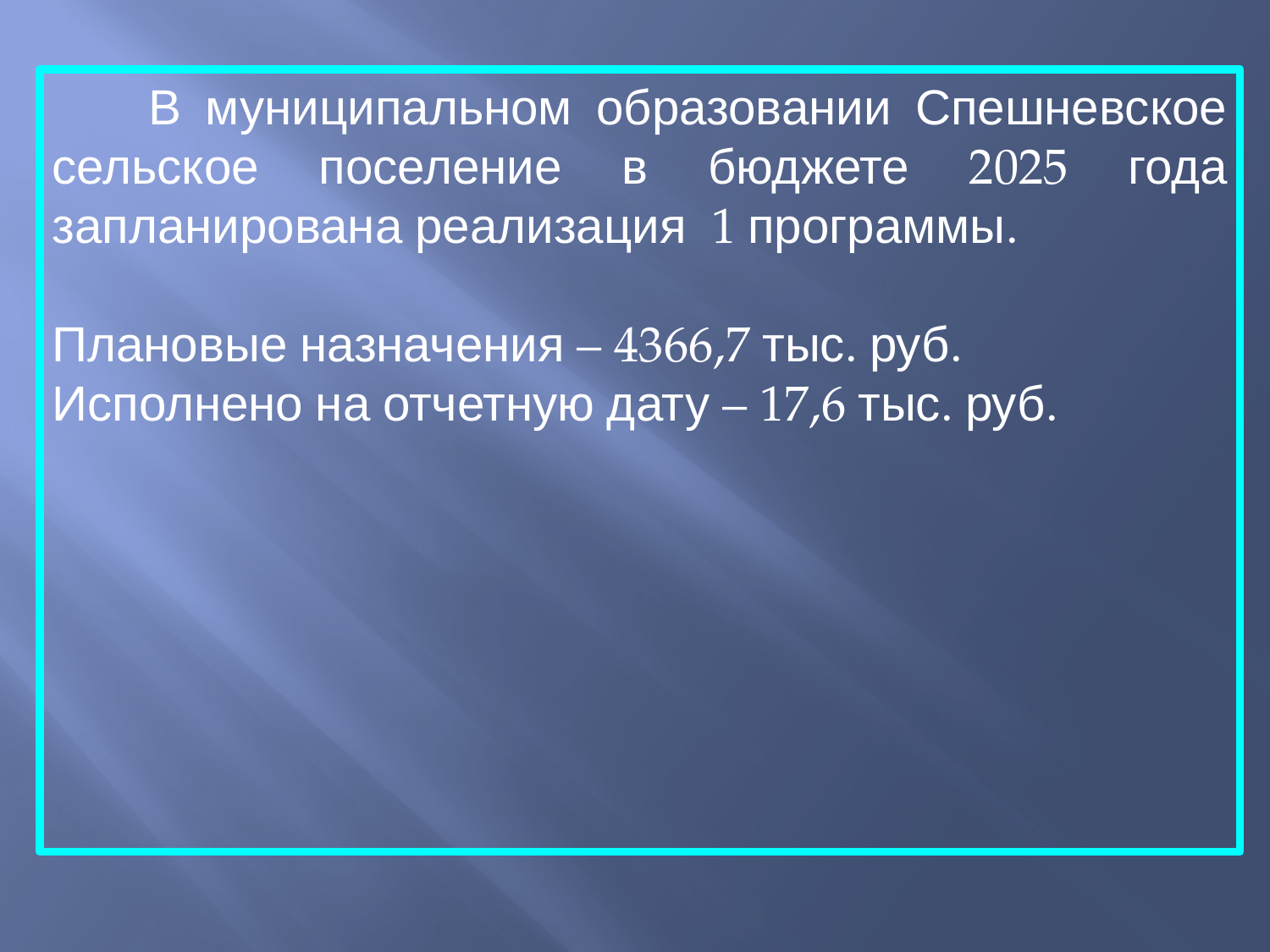

В муниципальном образовании Спешневское сельское поселение в бюджете 2025 года запланирована реализация  1 программы.

Плановые назначения – 4366,7 тыс. руб.
Исполнено на отчетную дату – 17,6 тыс. руб.